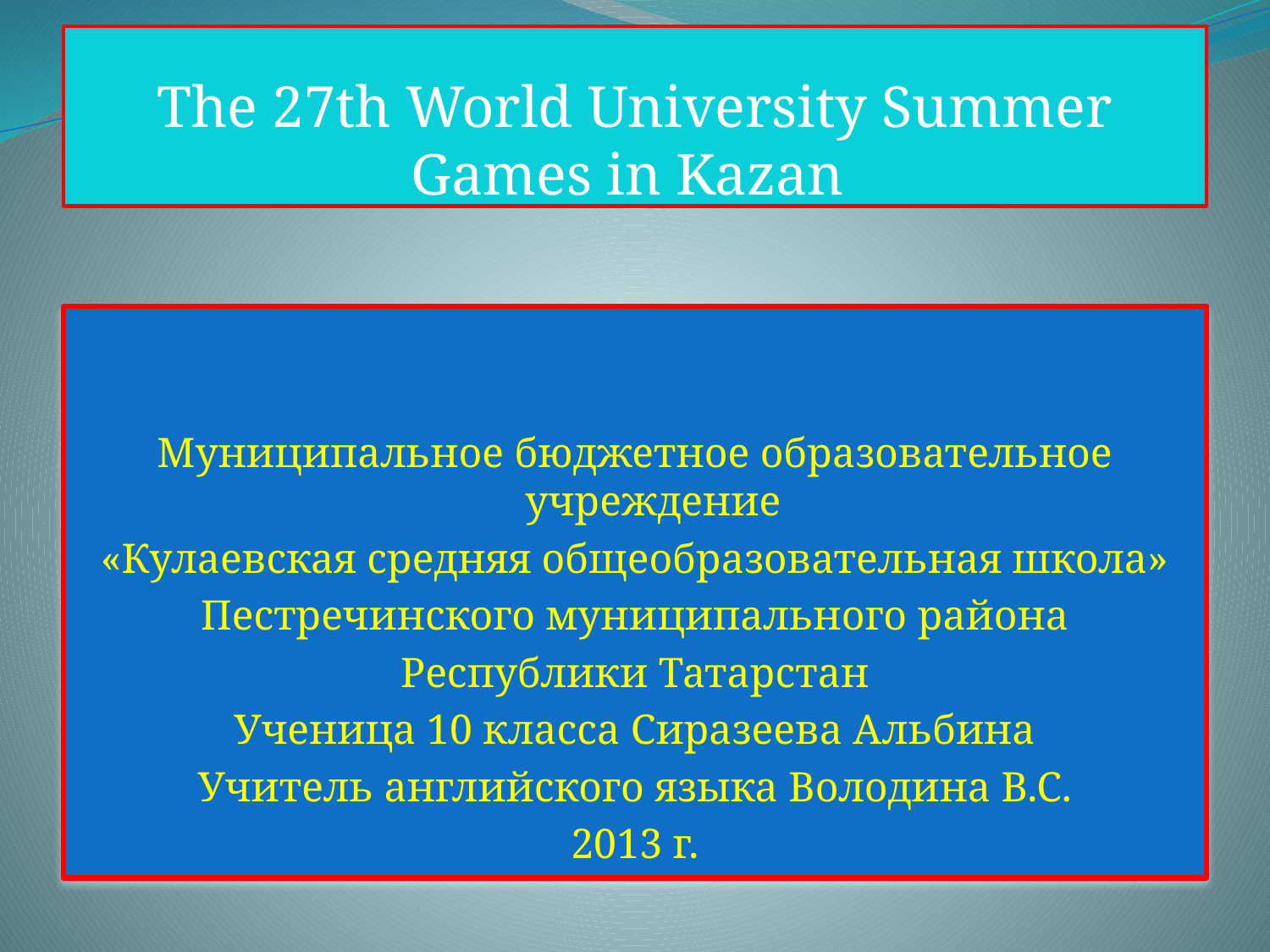

# The 27th World University Summer Games in Kazan

Муниципальное бюджетное образовательное учреждение
«Кулаевская средняя общеобразовательная школа»
Пестречинского муниципального района
Республики Татарстан
Ученица 10 класса Сиразеева Альбина
Учитель английского языка Володина В.С.
2013 г.